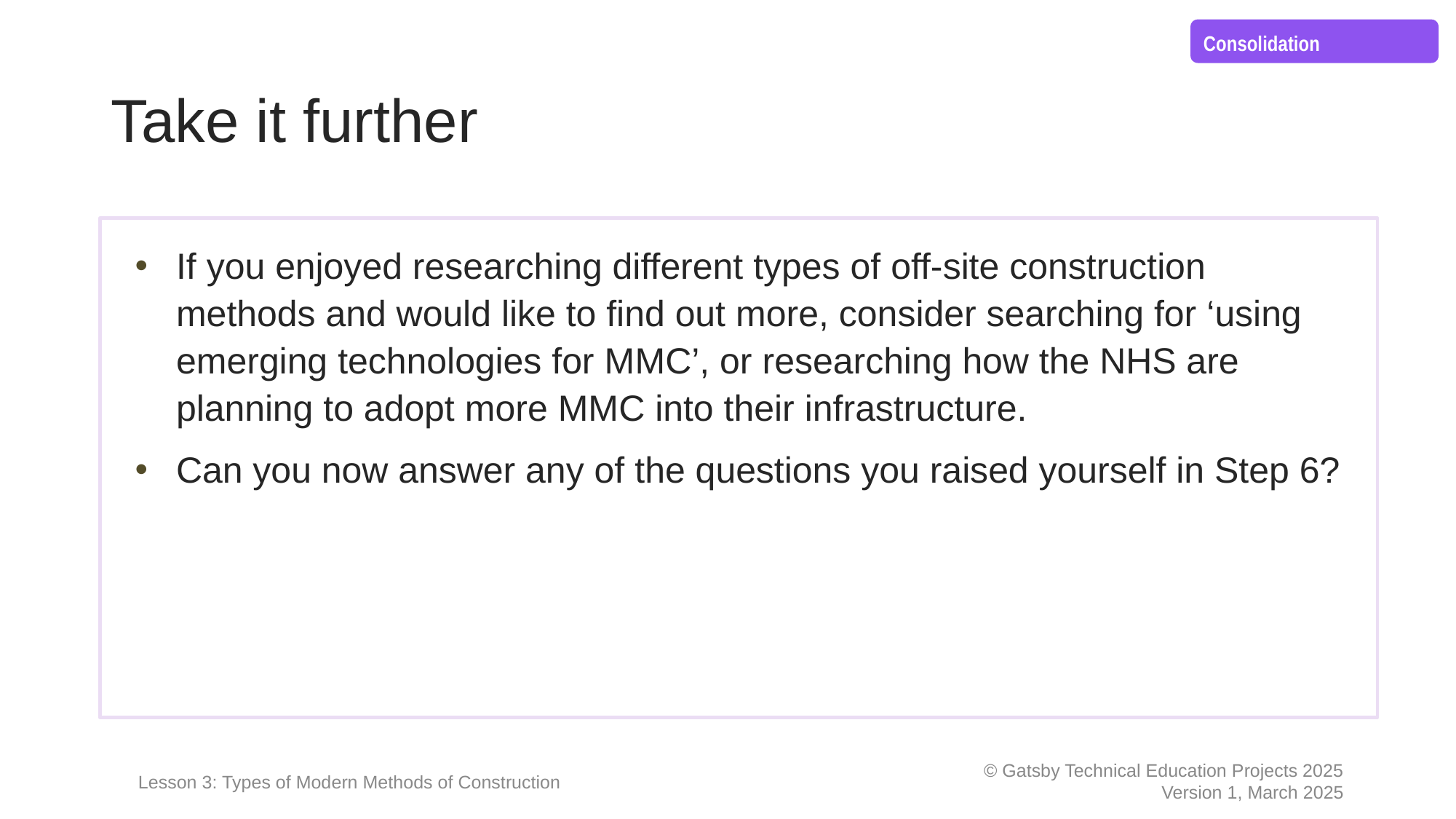

Consolidation
# Take it further
If you enjoyed researching different types of off-site construction methods and would like to find out more, consider searching for ‘using emerging technologies for MMC’, or researching how the NHS are planning to adopt more MMC into their infrastructure.
Can you now answer any of the questions you raised yourself in Step 6?
Lesson 3: Types of Modern Methods of Construction